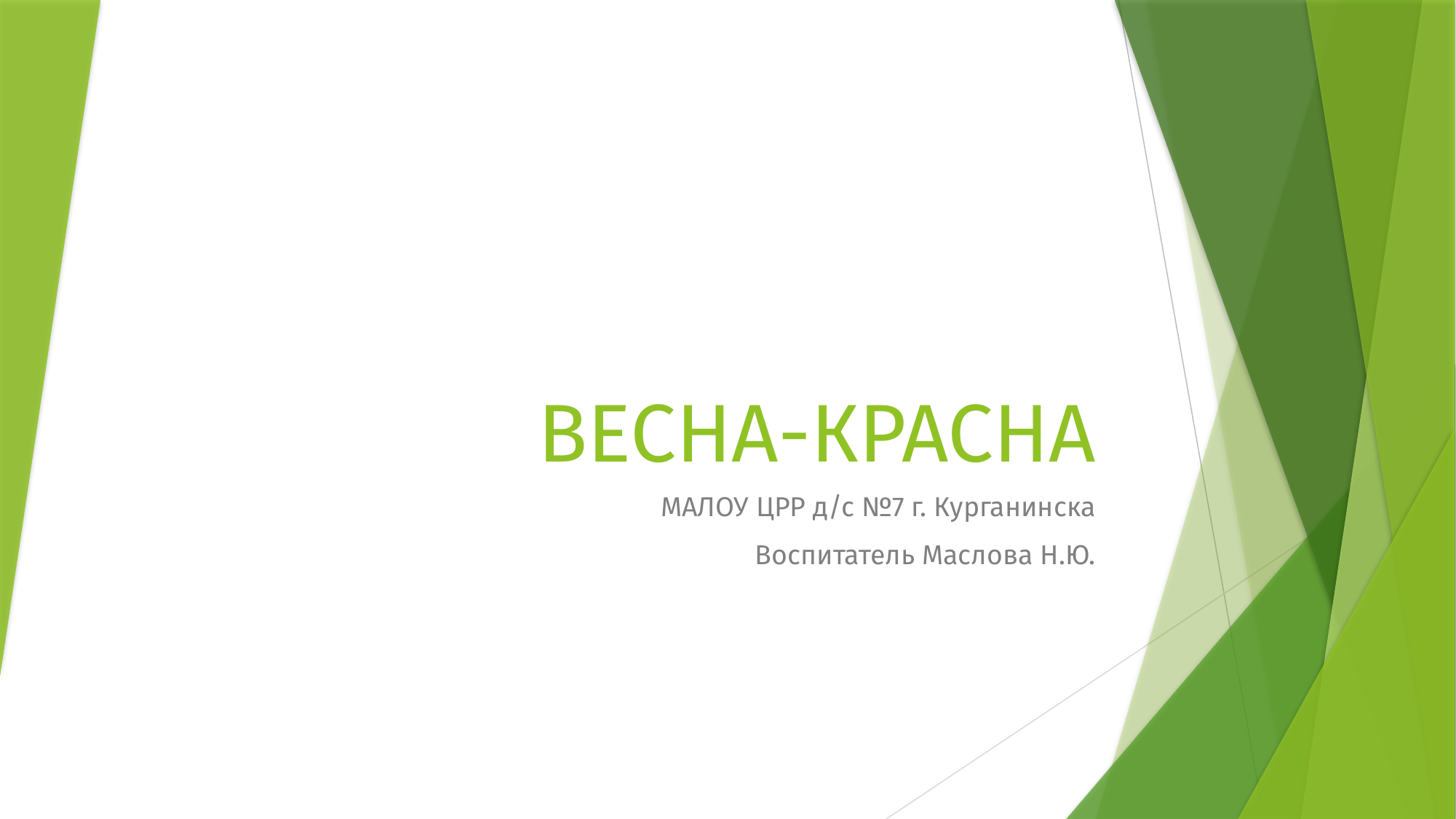

# ВЕСНА-КРАСНА
МАЛОУ ЦРР д/с №7 г. Курганинска
Воспитатель Маслова Н.Ю.